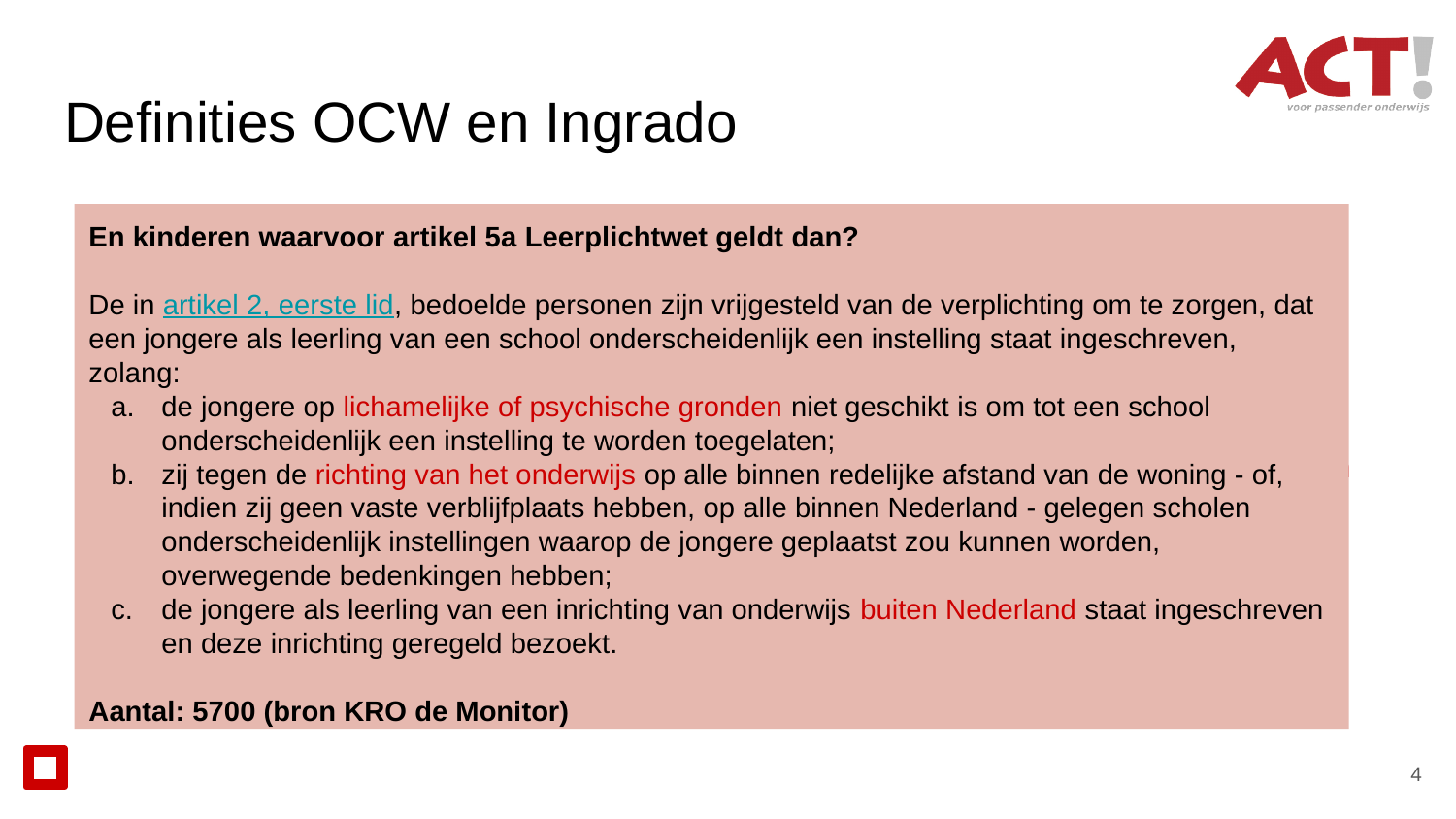

# Definities OCW en Ingrado
Verzuim:
relatief verzuim: ongeoorloofd afwezig
langdurig relatief verzuim: > 4 weken ongeoorloofd verzuim
absoluut verzuim: niet op school ingeschreven
geoorloofd verzuim: b.v. bij ziekte
verborgen verzuim: niet gemeld bij leerplicht (buiten telling Thuiszitters)
Thuiszitter:
tussen 5 en 16 jaar (leerplicht)
of 16-17 jaar (kwalificatieplicht)
ingeschreven op een school
geen ontheffing leerplicht (tijdelijk)
geen vrijstelling (blijvend)
langdurig relatief verzuim: > 4 weken ongeoorloofd verzuim
absoluut verzuim: niet op school ingeschreven

En kinderen waarvoor artikel 5a Leerplichtwet geldt dan?

De in artikel 2, eerste lid, bedoelde personen zijn vrijgesteld van de verplichting om te zorgen, dat een jongere als leerling van een school onderscheidenlijk een instelling staat ingeschreven, zolang:
de jongere op lichamelijke of psychische gronden niet geschikt is om tot een school onderscheidenlijk een instelling te worden toegelaten;
zij tegen de richting van het onderwijs op alle binnen redelijke afstand van de woning - of, indien zij geen vaste verblijfplaats hebben, op alle binnen Nederland - gelegen scholen onderscheidenlijk instellingen waarop de jongere geplaatst zou kunnen worden, overwegende bedenkingen hebben;
de jongere als leerling van een inrichting van onderwijs buiten Nederland staat ingeschreven en deze inrichting geregeld bezoekt.

Aantal: 5700 (bron KRO de Monitor)

4